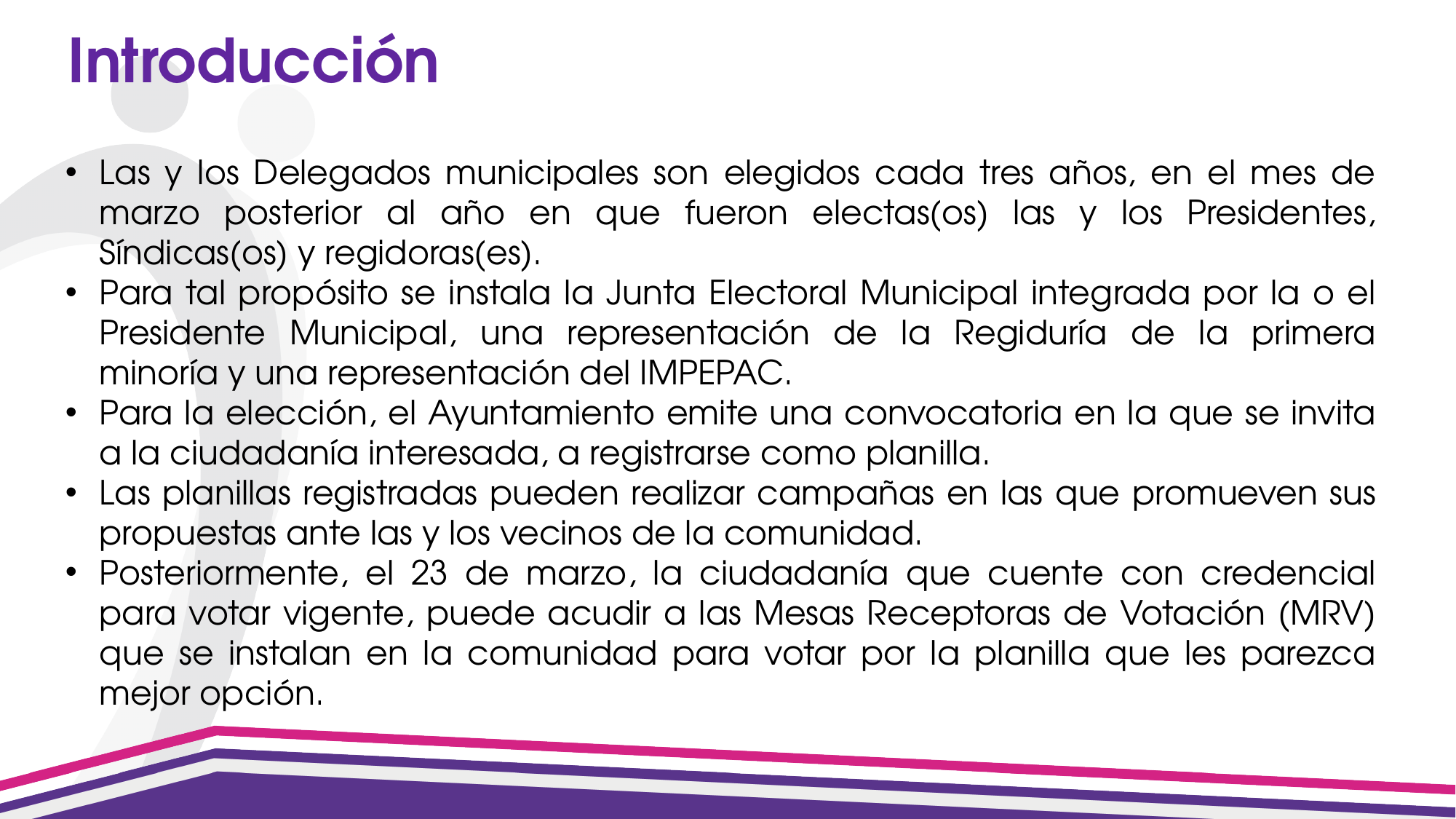

Introducción
Las y los Delegados municipales son elegidos cada tres años, en el mes de marzo posterior al año en que fueron electas(os) las y los Presidentes, Síndicas(os) y regidoras(es).
Para tal propósito se instala la Junta Electoral Municipal integrada por la o el Presidente Municipal, una representación de la Regiduría de la primera minoría y una representación del IMPEPAC.
Para la elección, el Ayuntamiento emite una convocatoria en la que se invita a la ciudadanía interesada, a registrarse como planilla.
Las planillas registradas pueden realizar campañas en las que promueven sus propuestas ante las y los vecinos de la comunidad.
Posteriormente, el 23 de marzo, la ciudadanía que cuente con credencial para votar vigente, puede acudir a las Mesas Receptoras de Votación (MRV) que se instalan en la comunidad para votar por la planilla que les parezca mejor opción.